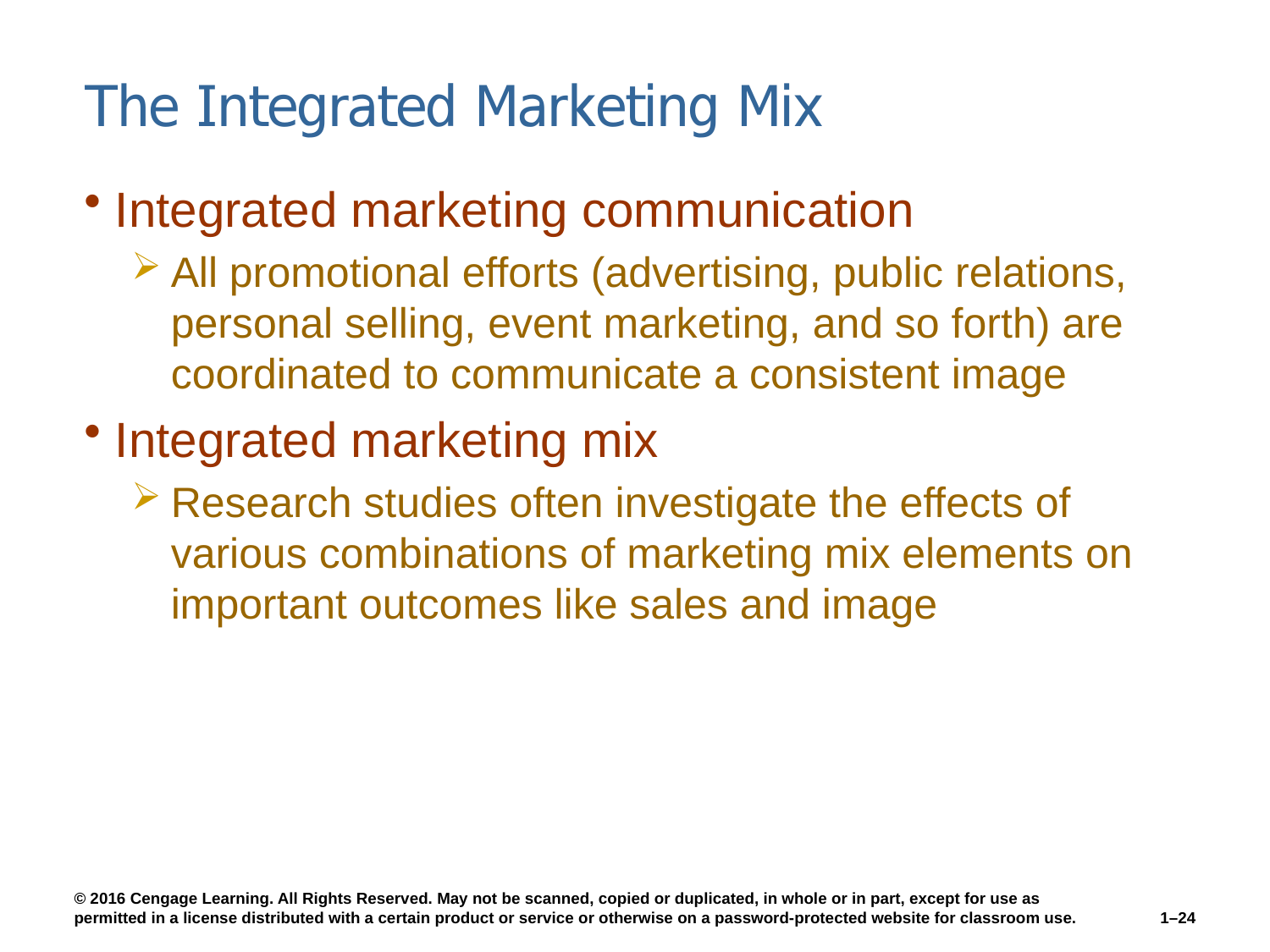

# The Integrated Marketing Mix
Integrated marketing communication
All promotional efforts (advertising, public relations, personal selling, event marketing, and so forth) are coordinated to communicate a consistent image
Integrated marketing mix
Research studies often investigate the effects of various combinations of marketing mix elements on important outcomes like sales and image
1–24
© 2016 Cengage Learning. All Rights Reserved. May not be scanned, copied or duplicated, in whole or in part, except for use as permitted in a license distributed with a certain product or service or otherwise on a password-protected website for classroom use.